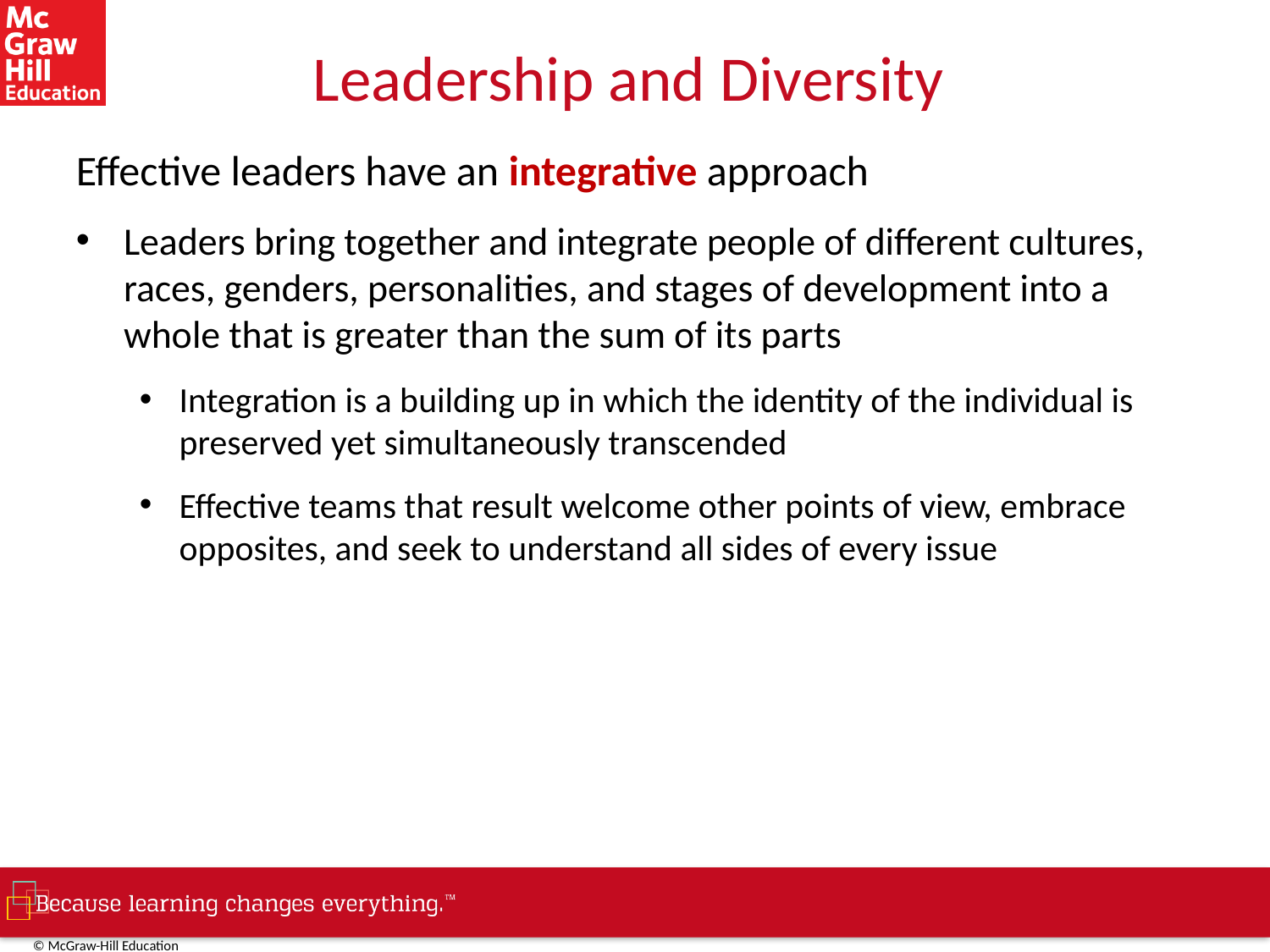

# Leadership and Diversity
Effective leaders have an integrative approach
Leaders bring together and integrate people of different cultures, races, genders, personalities, and stages of development into a whole that is greater than the sum of its parts
Integration is a building up in which the identity of the individual is preserved yet simultaneously transcended
Effective teams that result welcome other points of view, embrace opposites, and seek to understand all sides of every issue